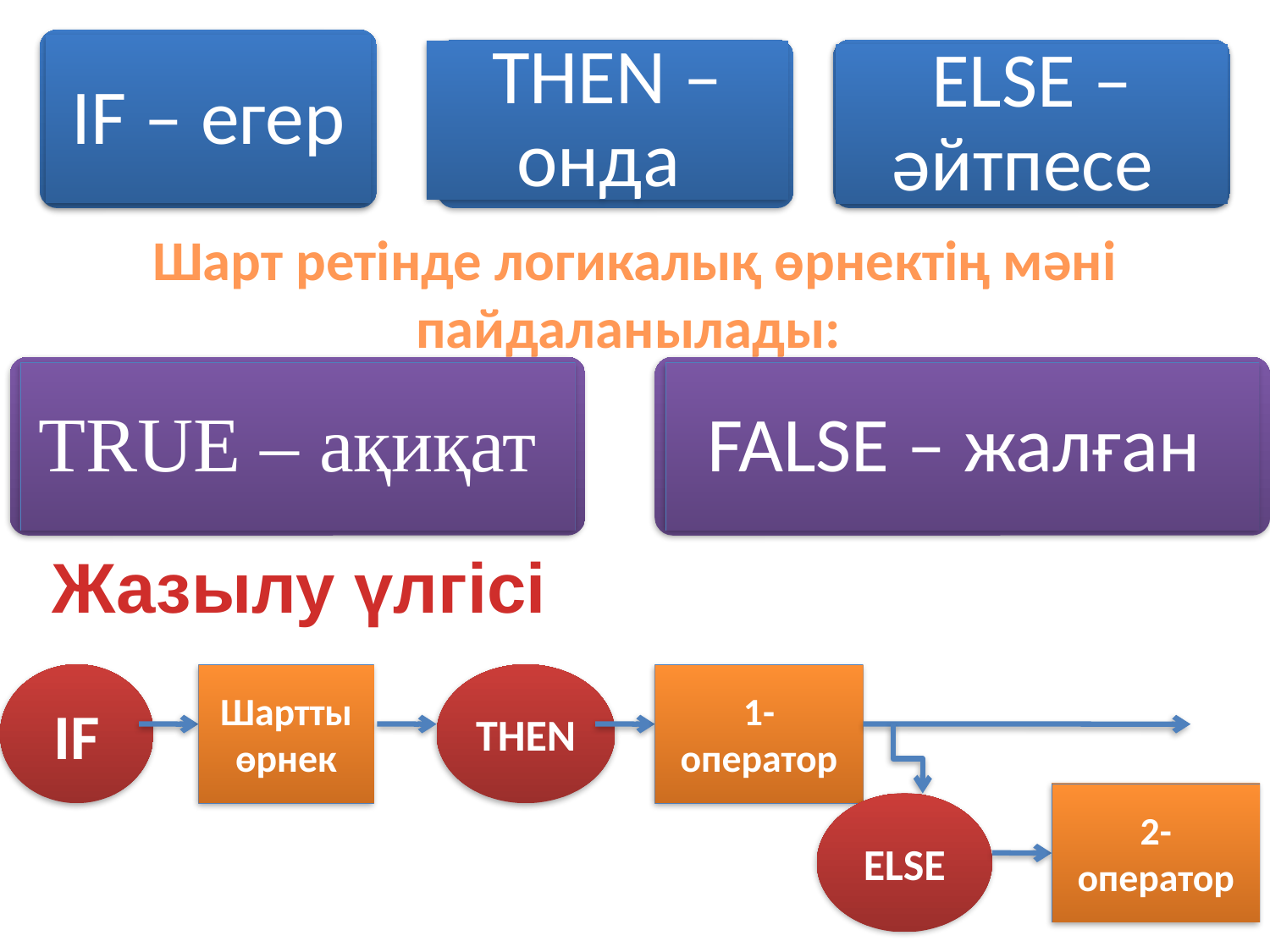

IF – егер

THEN – онда

ELSE – әйтпесе
Шарт ретінде логикалық өрнектің мәні пайдаланылады:

TRUE – ақиқат

FALSE – жалған
Жазылу үлгісі
IF
Шартты өрнек
THEN
1-оператор
2-оператор
ELSE